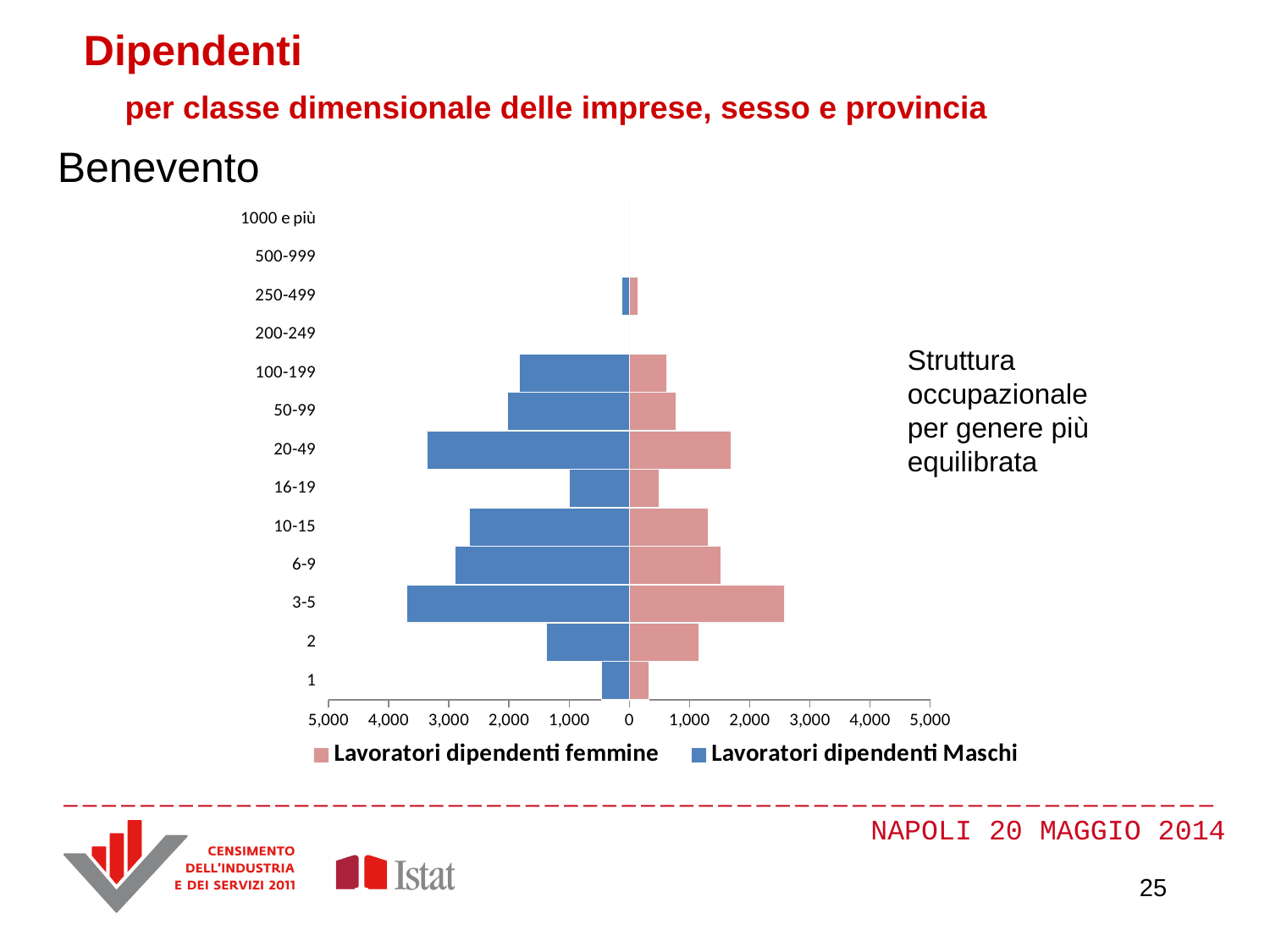

Dipendenti
per classe dimensionale delle imprese, sesso e provincia
Benevento

### Chart

| Category | Lavoratori dipendenti Maschi | Lavoratori dipendenti femmine |
|---|---|---|
| 1 | -462.0 | 324.0 |
| 2 | -1374.0 | 1164.0 |
| 3-5 | -3698.0 | 2583.0 |
| 6-9 | -2907.0 | 1530.0 |
| 10-15 | -2668.0 | 1312.0 |
| 16-19 | -1005.0 | 496.0 |
| 20-49 | -3369.0 | 1695.0 |
| 50-99 | -2021.0 | 785.0 |
| 100-199 | -1828.0 | 632.0 |
| 200-249 | 0.0 | 0.0 |
| 250-499 | -121.0 | 142.0 |
| 500-999 | 0.0 | 0.0 |
| 1000 e più | 0.0 | 0.0 |
Struttura occupazionale per genere più equilibrata
25